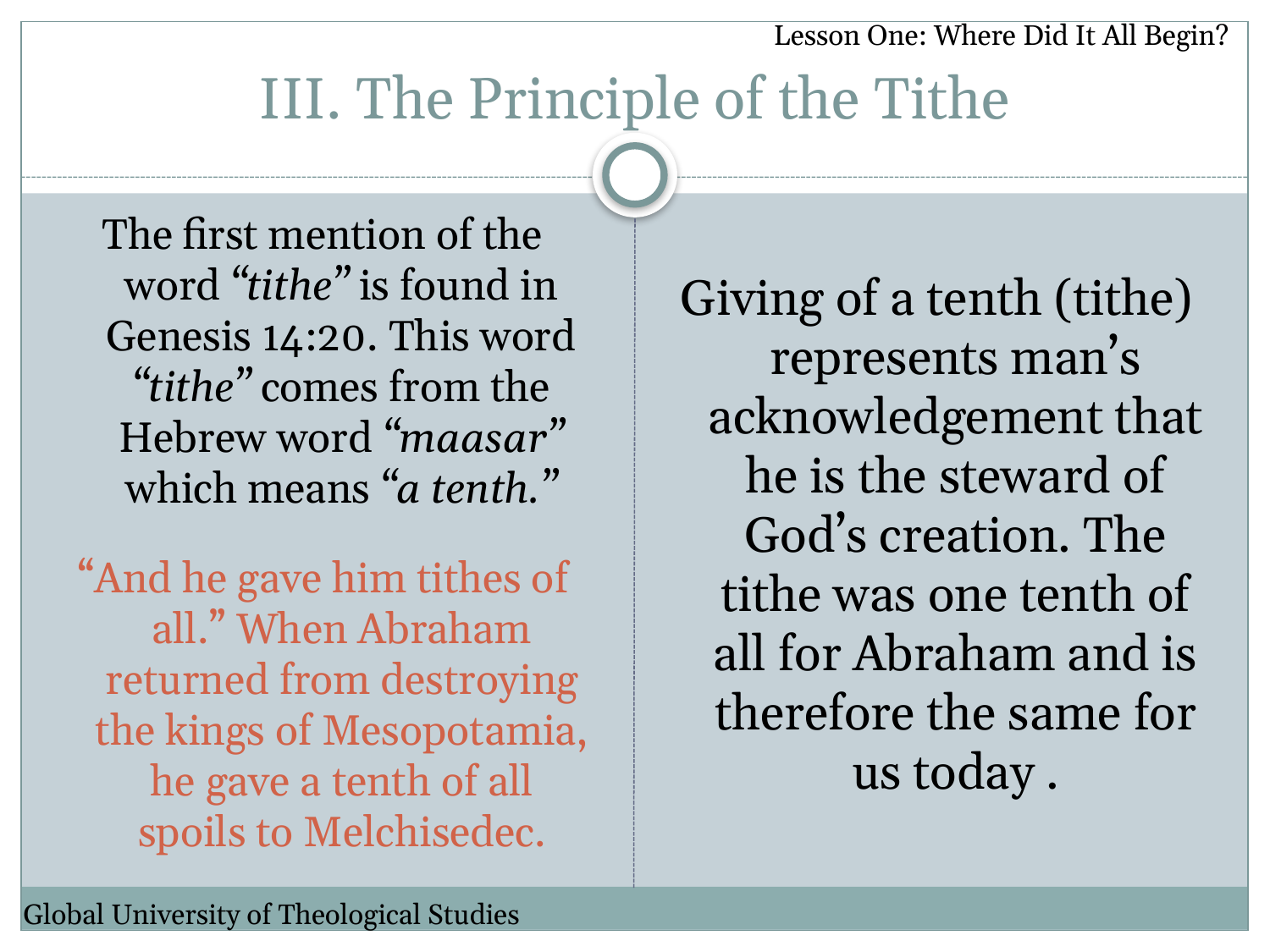

Lesson One: Where Did It All Begin?
# III. The Principle of the Tithe
The first mention of the word “tithe” is found in Genesis 14:20. This word “tithe” comes from the Hebrew word “maasar” which means “a tenth.”
Giving of a tenth (tithe) represents man’s acknowledgement that he is the steward of God’s creation. The tithe was one tenth of all for Abraham and is therefore the same for us today .
“And he gave him tithes of all.” When Abraham returned from destroying the kings of Mesopotamia, he gave a tenth of all spoils to Melchisedec.
Global University of Theological Studies